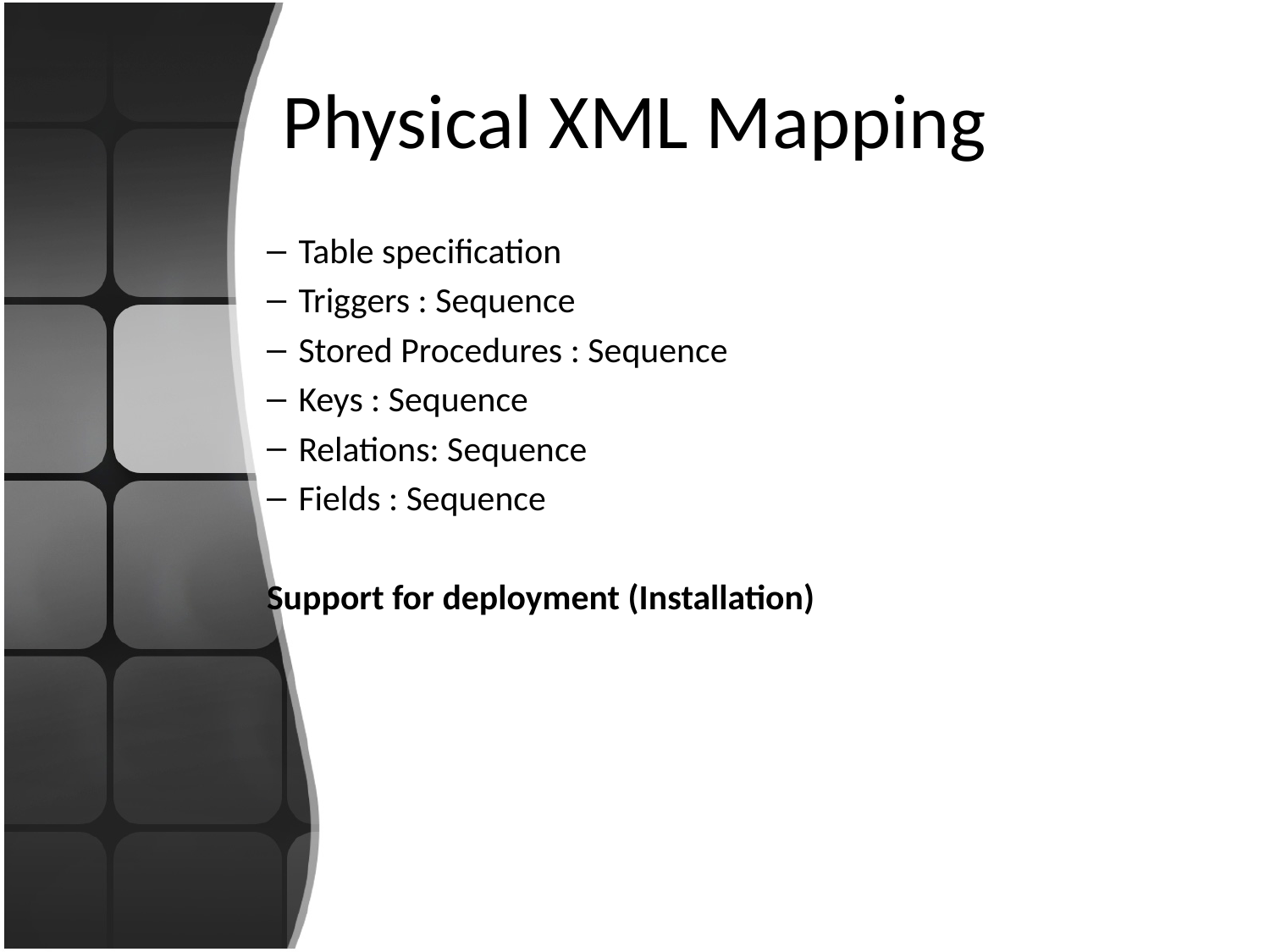

# Physical XML Mapping
Table specification
Triggers : Sequence
Stored Procedures : Sequence
Keys : Sequence
Relations: Sequence
Fields : Sequence

Support for deployment (Installation)